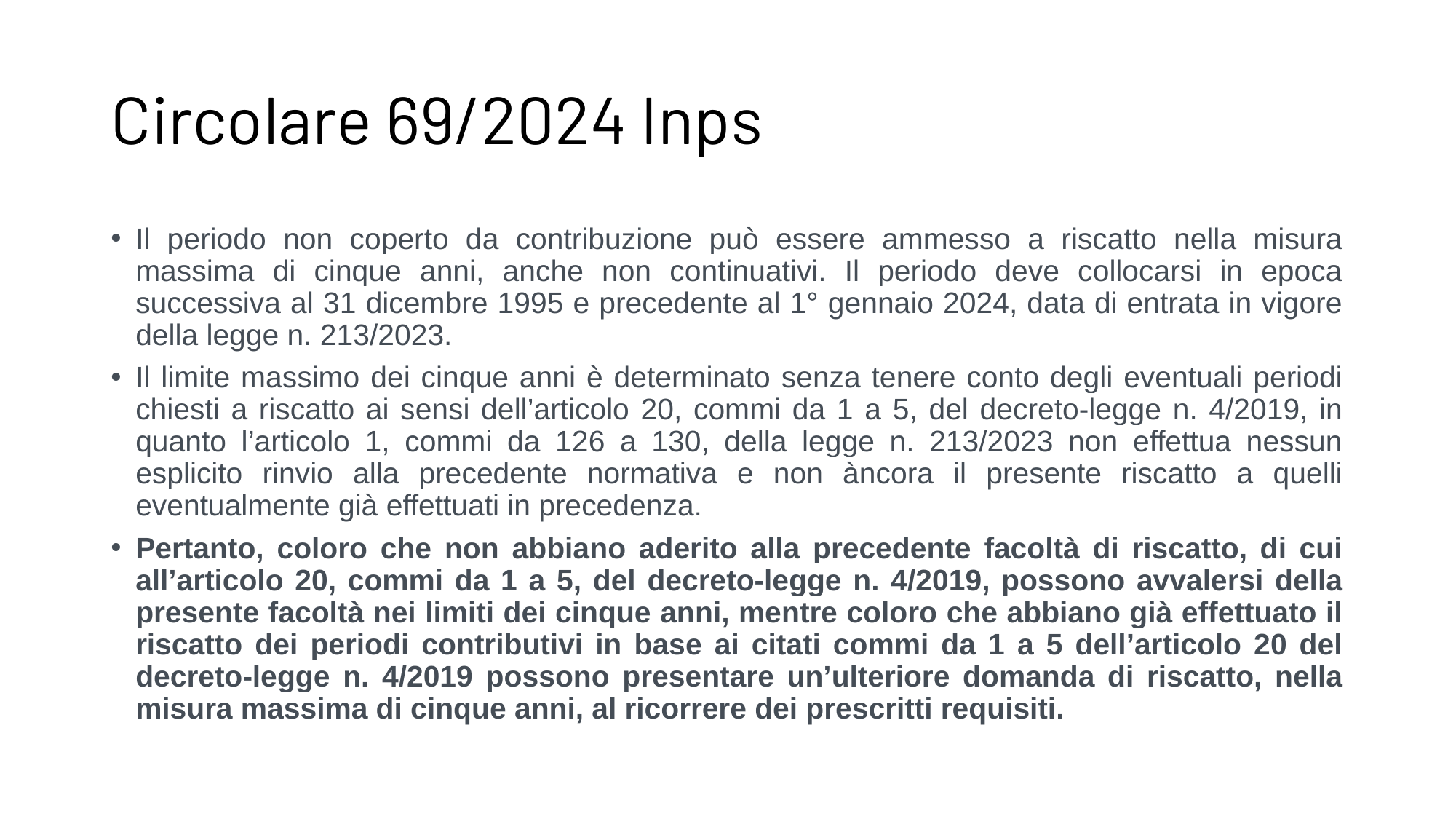

# Circolare 69/2024 Inps
Il periodo non coperto da contribuzione può essere ammesso a riscatto nella misura massima di cinque anni, anche non continuativi. Il periodo deve collocarsi in epoca successiva al 31 dicembre 1995 e precedente al 1° gennaio 2024, data di entrata in vigore della legge n. 213/2023.
Il limite massimo dei cinque anni è determinato senza tenere conto degli eventuali periodi chiesti a riscatto ai sensi dell’articolo 20, commi da 1 a 5, del decreto-legge n. 4/2019, in quanto l’articolo 1, commi da 126 a 130, della legge n. 213/2023 non effettua nessun esplicito rinvio alla precedente normativa e non àncora il presente riscatto a quelli eventualmente già effettuati in precedenza.
Pertanto, coloro che non abbiano aderito alla precedente facoltà di riscatto, di cui all’articolo 20, commi da 1 a 5, del decreto-legge n. 4/2019, possono avvalersi della presente facoltà nei limiti dei cinque anni, mentre coloro che abbiano già effettuato il riscatto dei periodi contributivi in base ai citati commi da 1 a 5 dell’articolo 20 del decreto-legge n. 4/2019 possono presentare un’ulteriore domanda di riscatto, nella misura massima di cinque anni, al ricorrere dei prescritti requisiti.